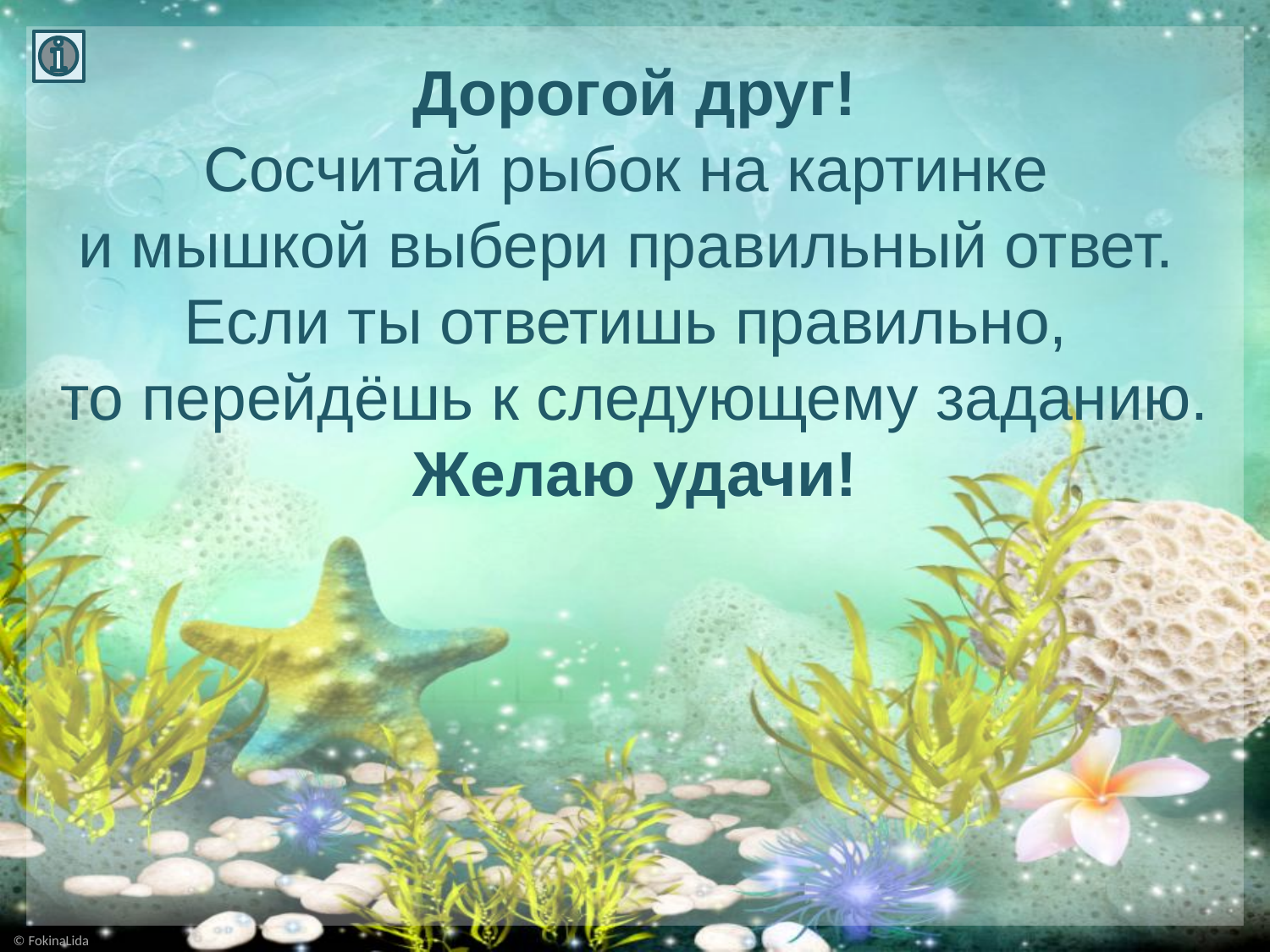

Дорогой друг!
Сосчитай рыбок на картинке
и мышкой выбери правильный ответ.
Если ты ответишь правильно,
то перейдёшь к следующему заданию.
Желаю удачи!